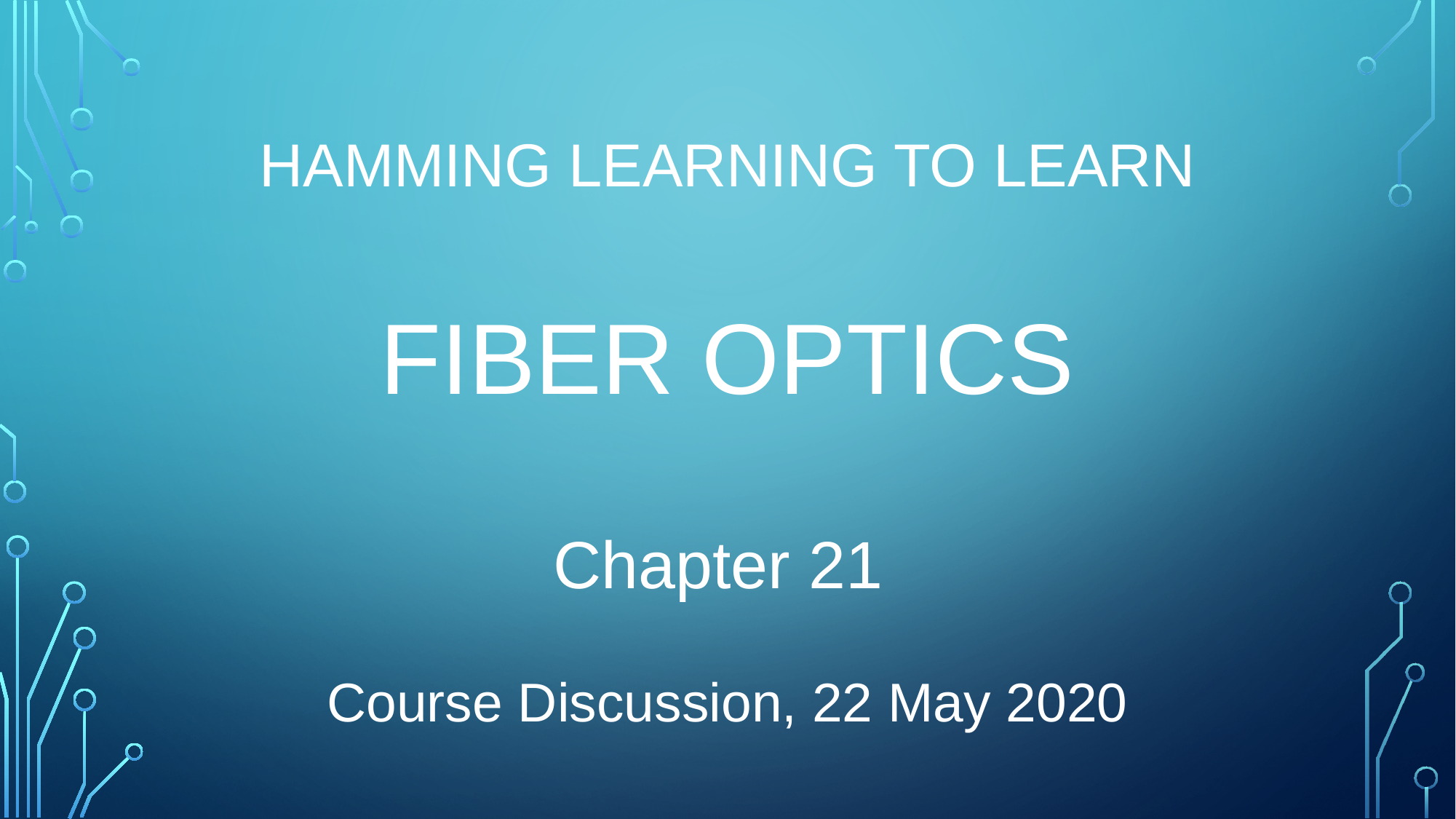

# Hamming Learning to Learn FIBER OPTICS
Chapter 21

Course Discussion, 22 May 2020